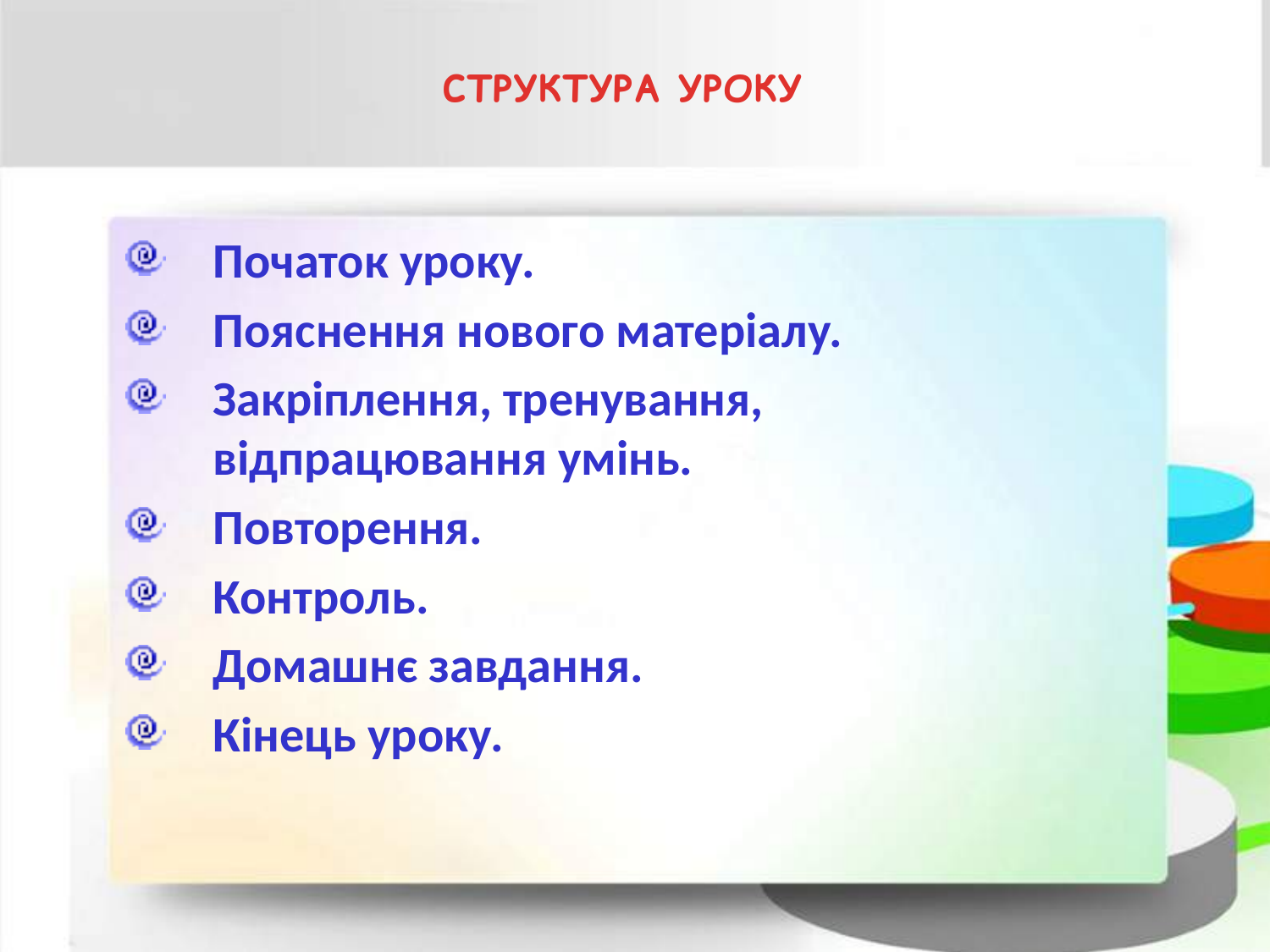

СТРУКТУРА УРОКУ
Початок уроку.
Пояснення нового матеріалу.
Закріплення, тренування, 	   відпрацювання умінь.
Повторення.
Контроль.
Домашнє завдання.
Кінець уроку.